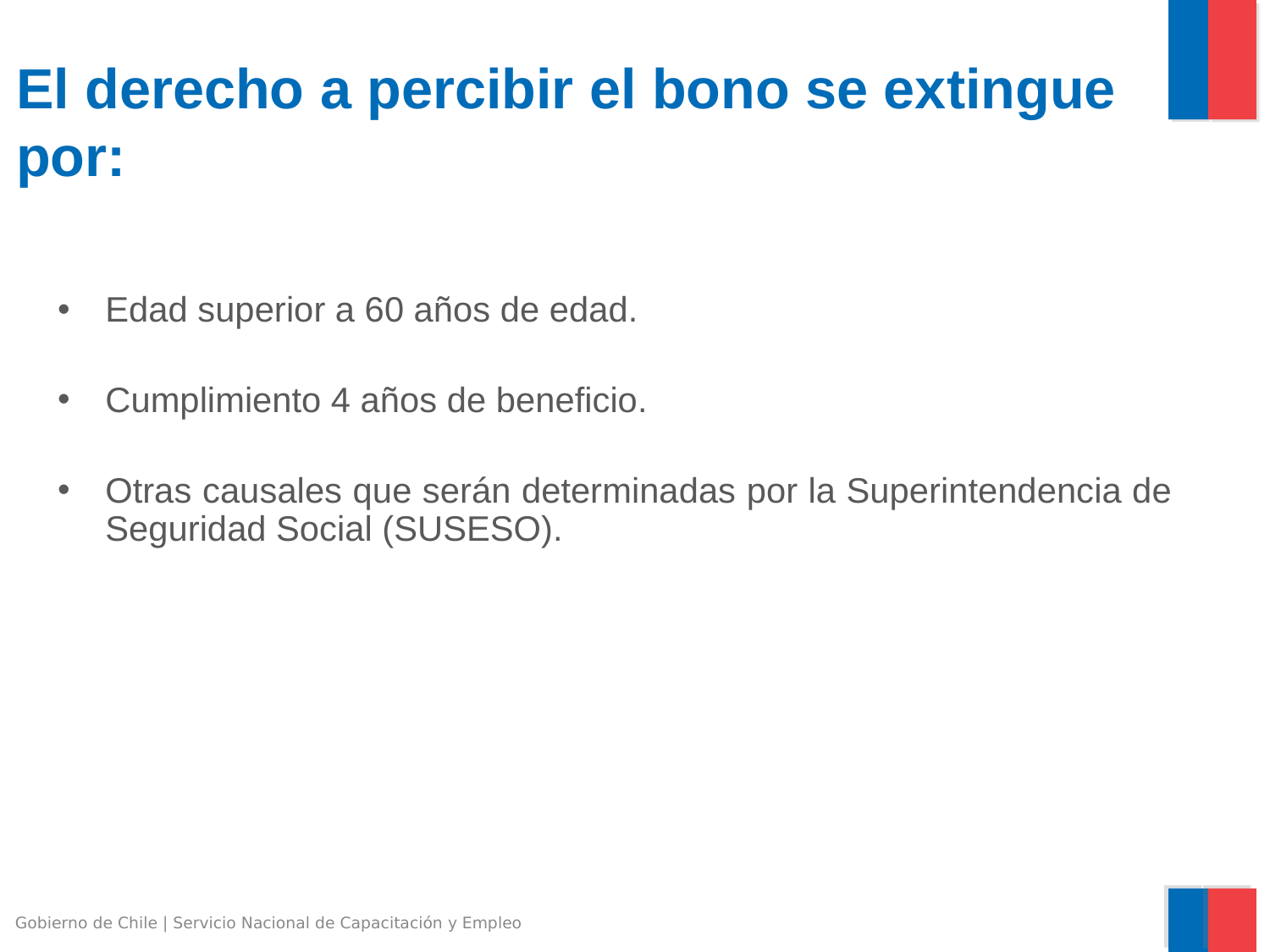

El derecho a percibir el bono se extingue por:

Edad superior a 60 años de edad.

Cumplimiento 4 años de beneficio.

Otras causales que serán determinadas por la Superintendencia de Seguridad Social (SUSESO).
Gobierno de Chile | Servicio Nacional de Capacitación y Empleo